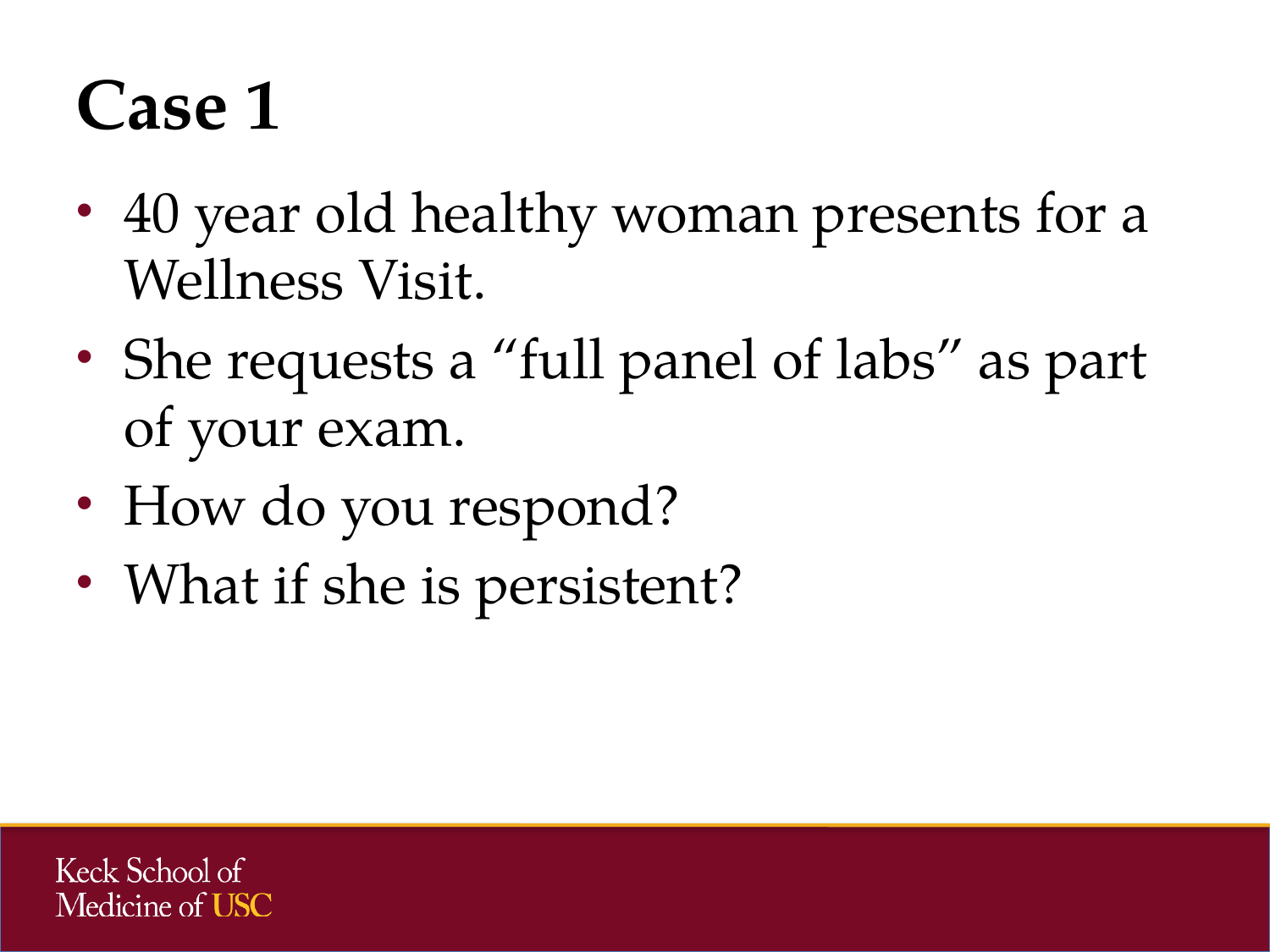

# Case 1
40 year old healthy woman presents for a Wellness Visit.
She requests a “full panel of labs” as part of your exam.
How do you respond?
What if she is persistent?